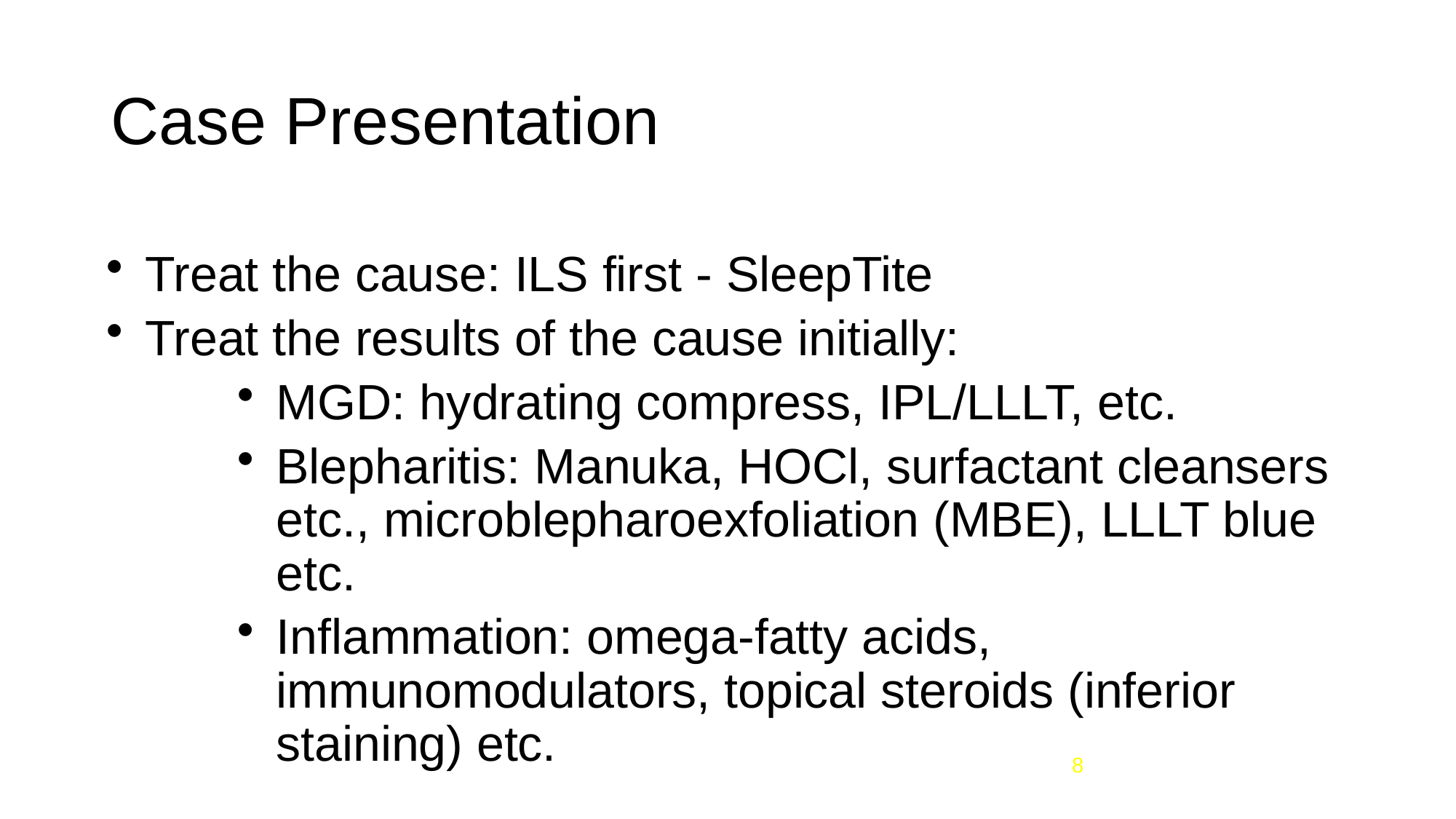

# Case Presentation
Treat the cause: ILS first - SleepTite
Treat the results of the cause initially:
MGD: hydrating compress, IPL/LLLT, etc.
Blepharitis: Manuka, HOCl, surfactant cleansers etc., microblepharoexfoliation (MBE), LLLT blue etc.
Inflammation: omega-fatty acids, immunomodulators, topical steroids (inferior staining) etc.
8